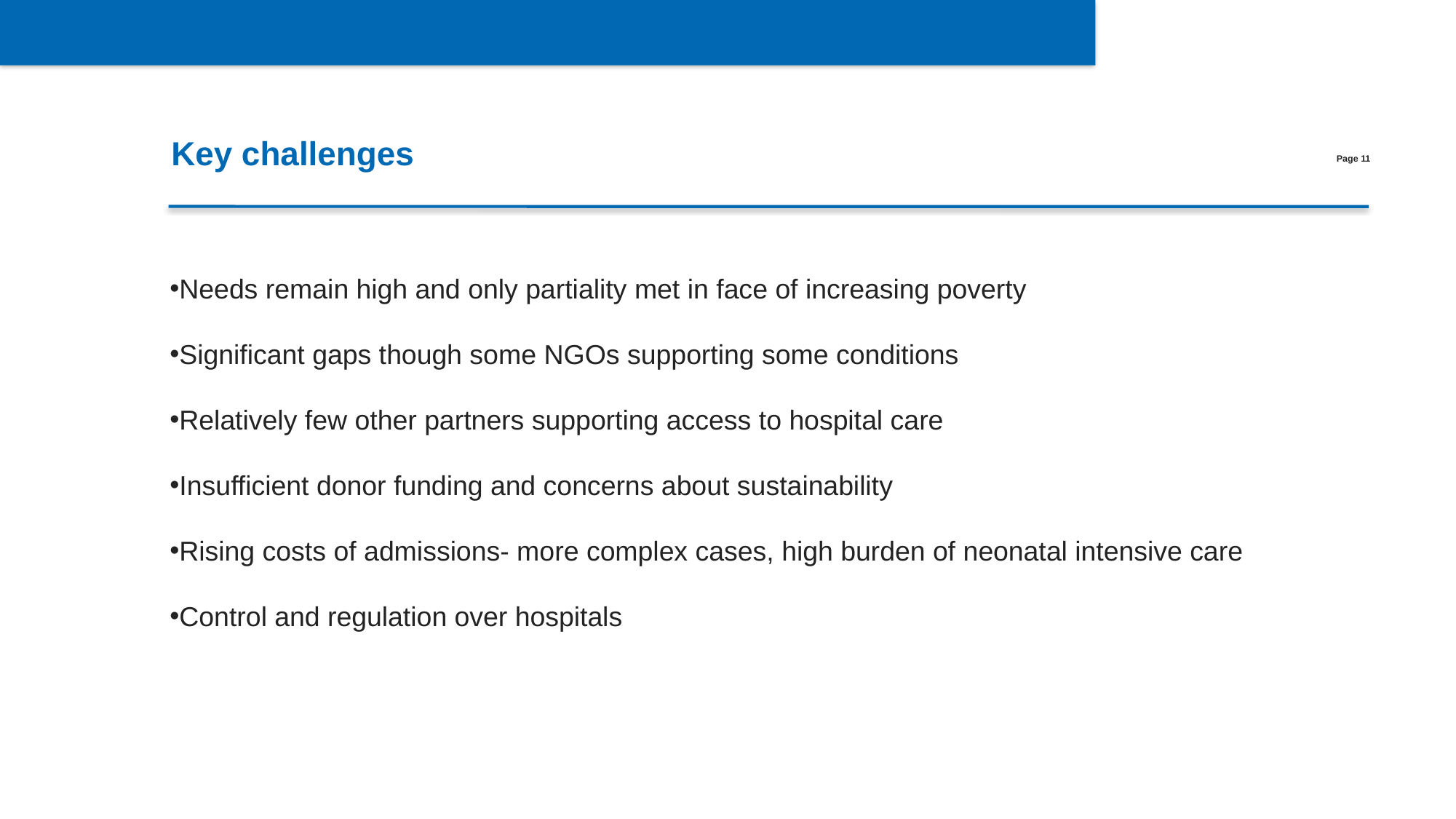

Key challenges
Needs remain high and only partiality met in face of increasing poverty

Significant gaps though some NGOs supporting some conditions

Relatively few other partners supporting access to hospital care

Insufficient donor funding and concerns about sustainability

Rising costs of admissions- more complex cases, high burden of neonatal intensive care

Control and regulation over hospitals